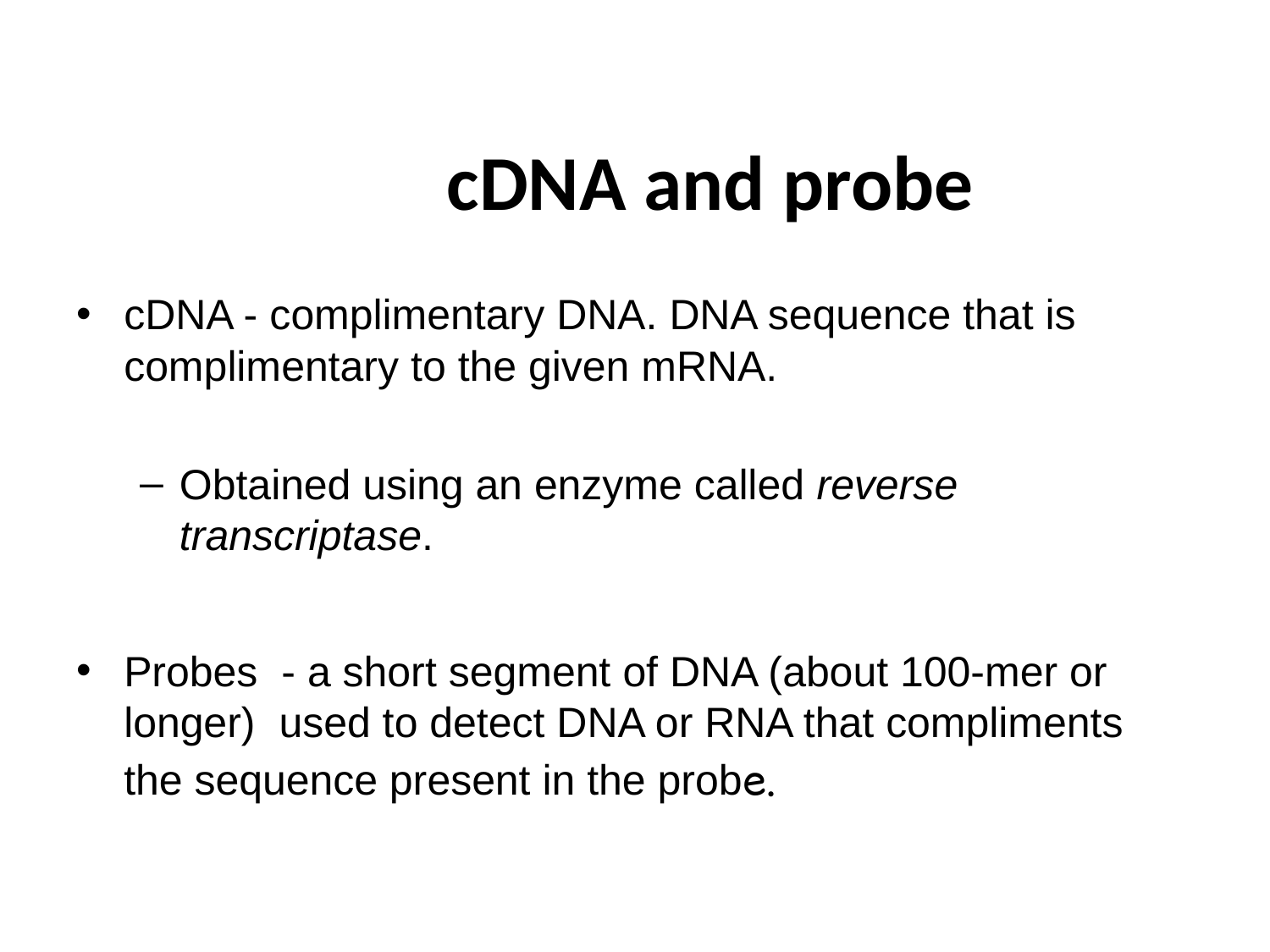

#
cDNA and probe

cDNA - complimentary DNA. DNA sequence that is complimentary to the given mRNA.

Obtained using an enzyme called reverse transcriptase.

Probes  - a short segment of DNA (about 100-mer or longer)  used to detect DNA or RNA that compliments the sequence present in the probe.